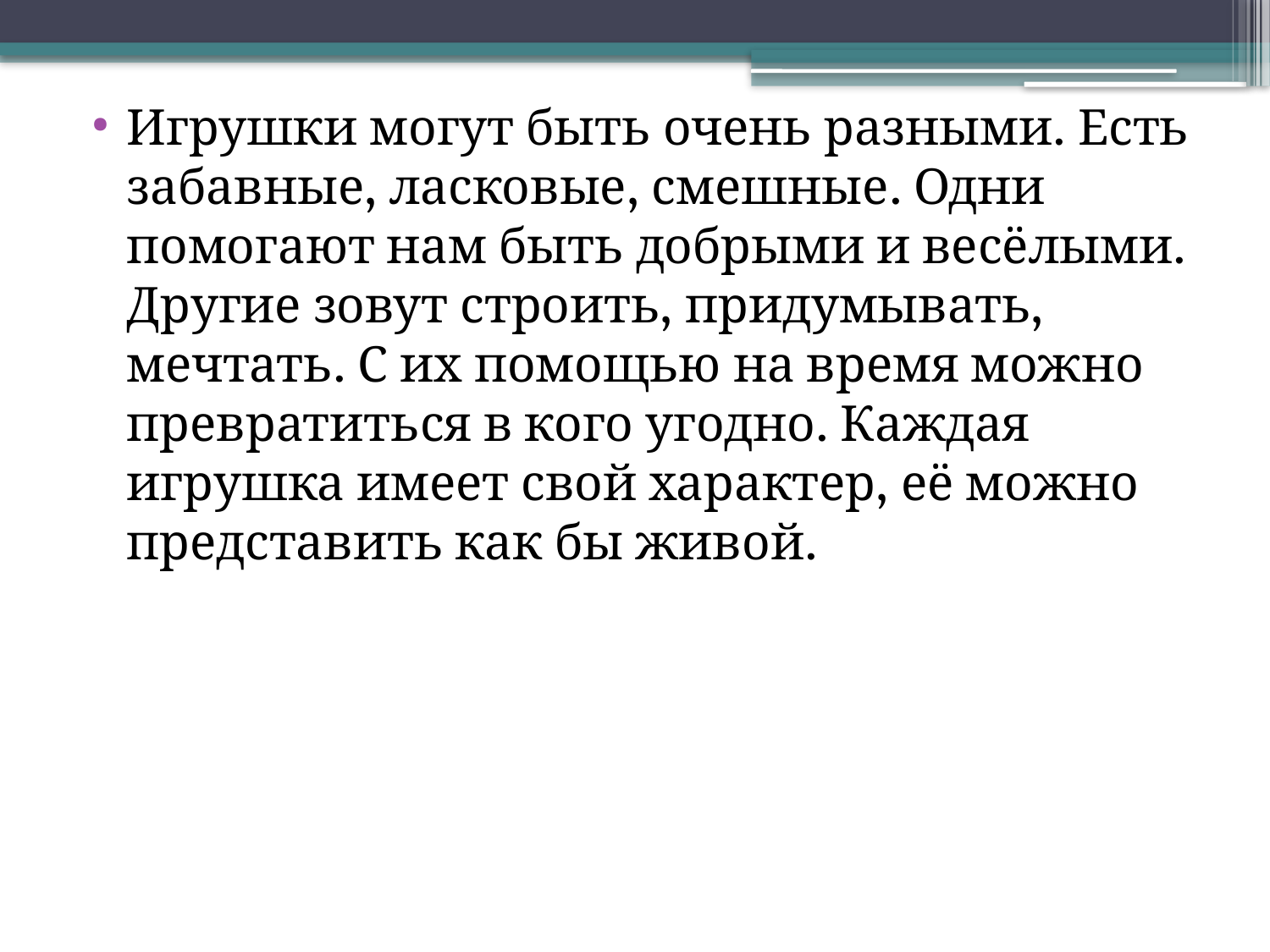

Игрушки могут быть очень разными. Есть забавные, ласковые, смешные. Одни помогают нам быть добрыми и весёлыми. Другие зовут строить, придумывать, мечтать. С их помощью на время можно превратиться в кого угодно. Каждая игрушка имеет свой характер, её можно представить как бы живой.